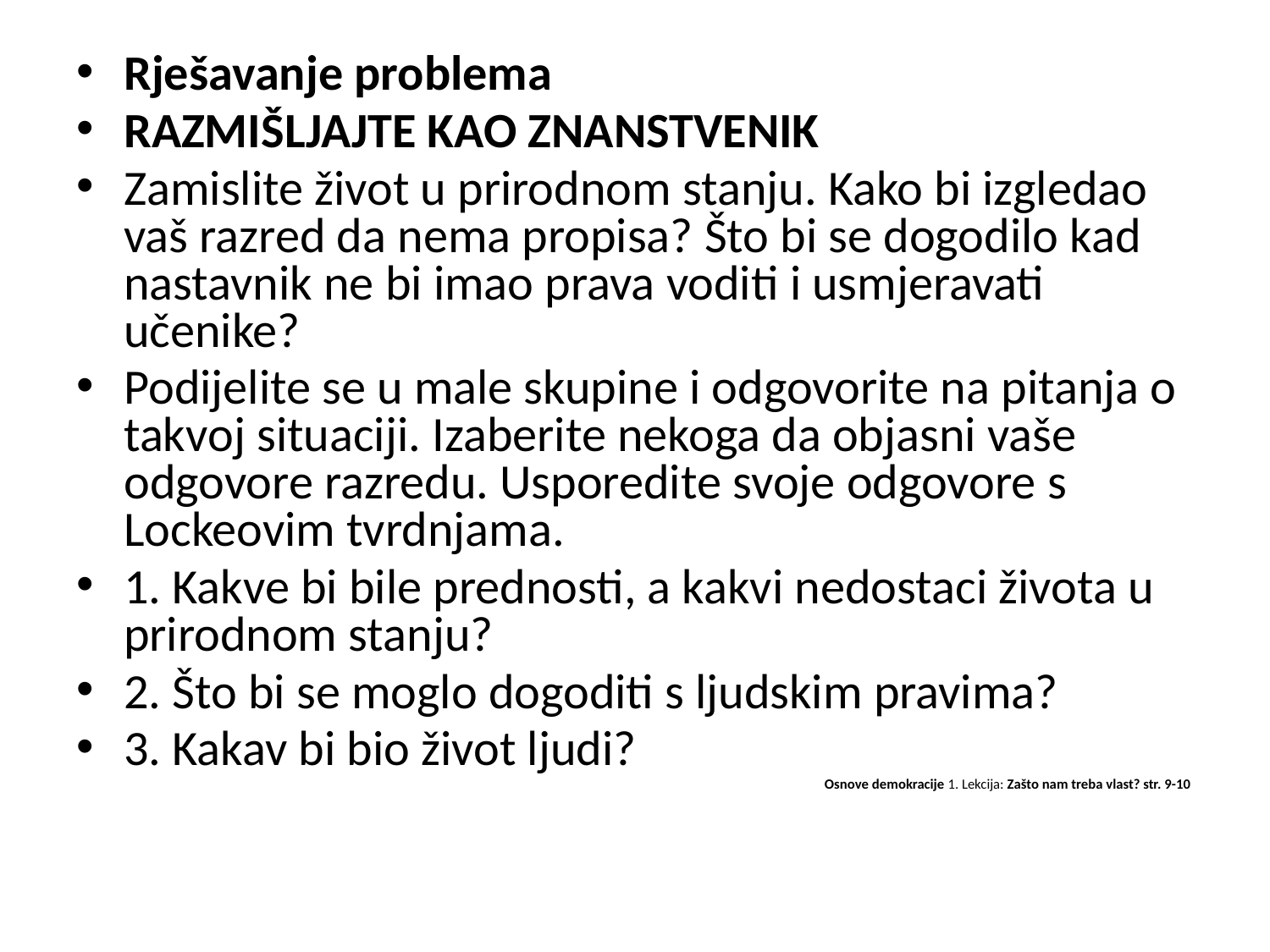

Rješavanje problema
RAZMIŠLJAJTE KAO ZNANSTVENIK
Zamislite život u prirodnom stanju. Kako bi izgledao vaš razred da nema propisa? Što bi se dogodilo kad nastavnik ne bi imao prava voditi i usmjeravati učenike?
Podijelite se u male skupine i odgovorite na pitanja o takvoj situaciji. Izaberite nekoga da objasni vaše odgovore razredu. Usporedite svoje odgovore s Lockeovim tvrdnjama.
1. Kakve bi bile prednosti, a kakvi nedostaci života u prirodnom stanju?
2. Što bi se moglo dogoditi s ljudskim pravima?
3. Kakav bi bio život ljudi?
Osnove demokracije 1. Lekcija: Zašto nam treba vlast? str. 9-10